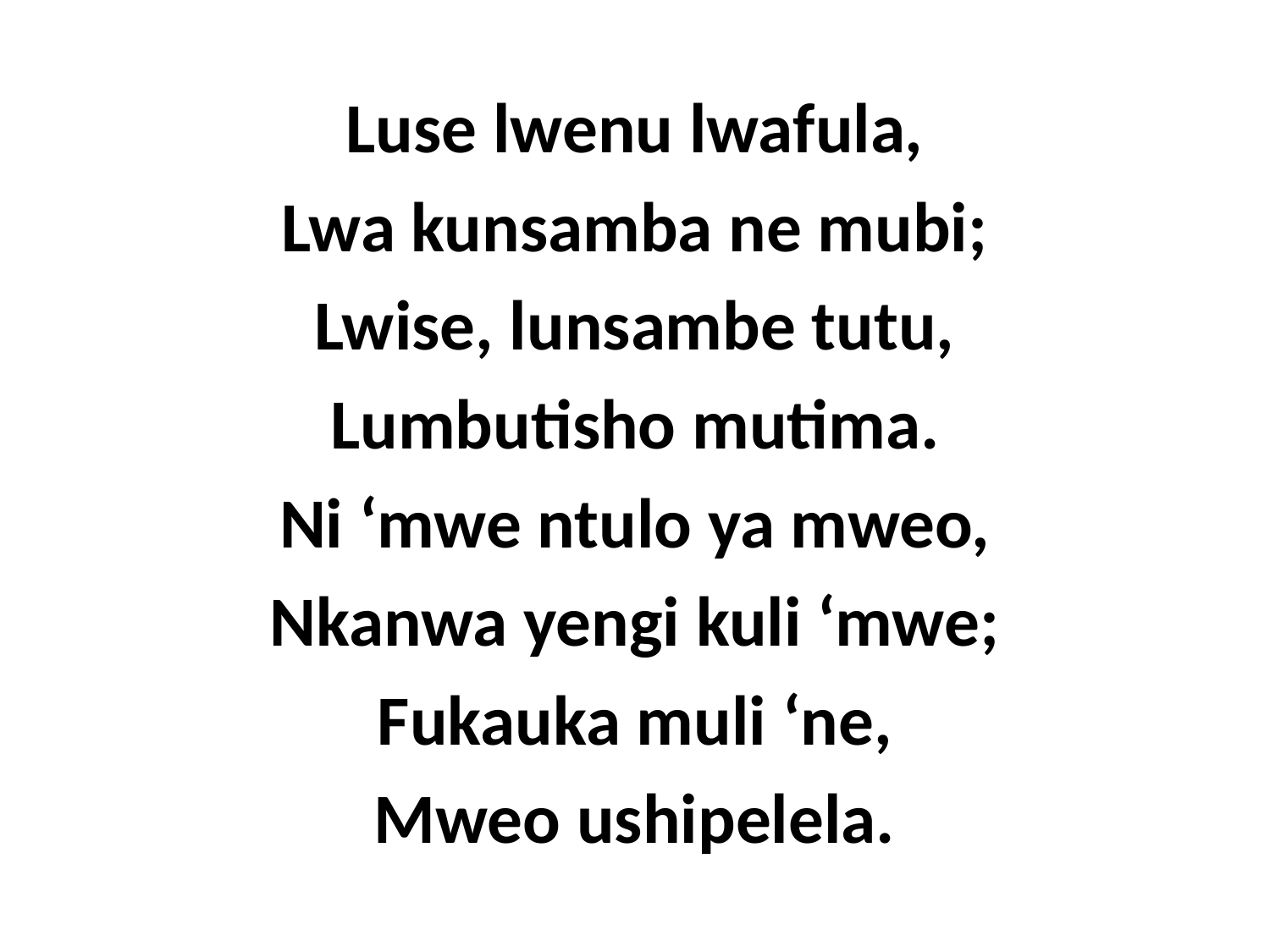

Luse lwenu lwafula,
Lwa kunsamba ne mubi;
Lwise, lunsambe tutu,
Lumbutisho mutima.
Ni ‘mwe ntulo ya mweo,
Nkanwa yengi kuli ‘mwe;
Fukauka muli ‘ne,
Mweo ushipelela.